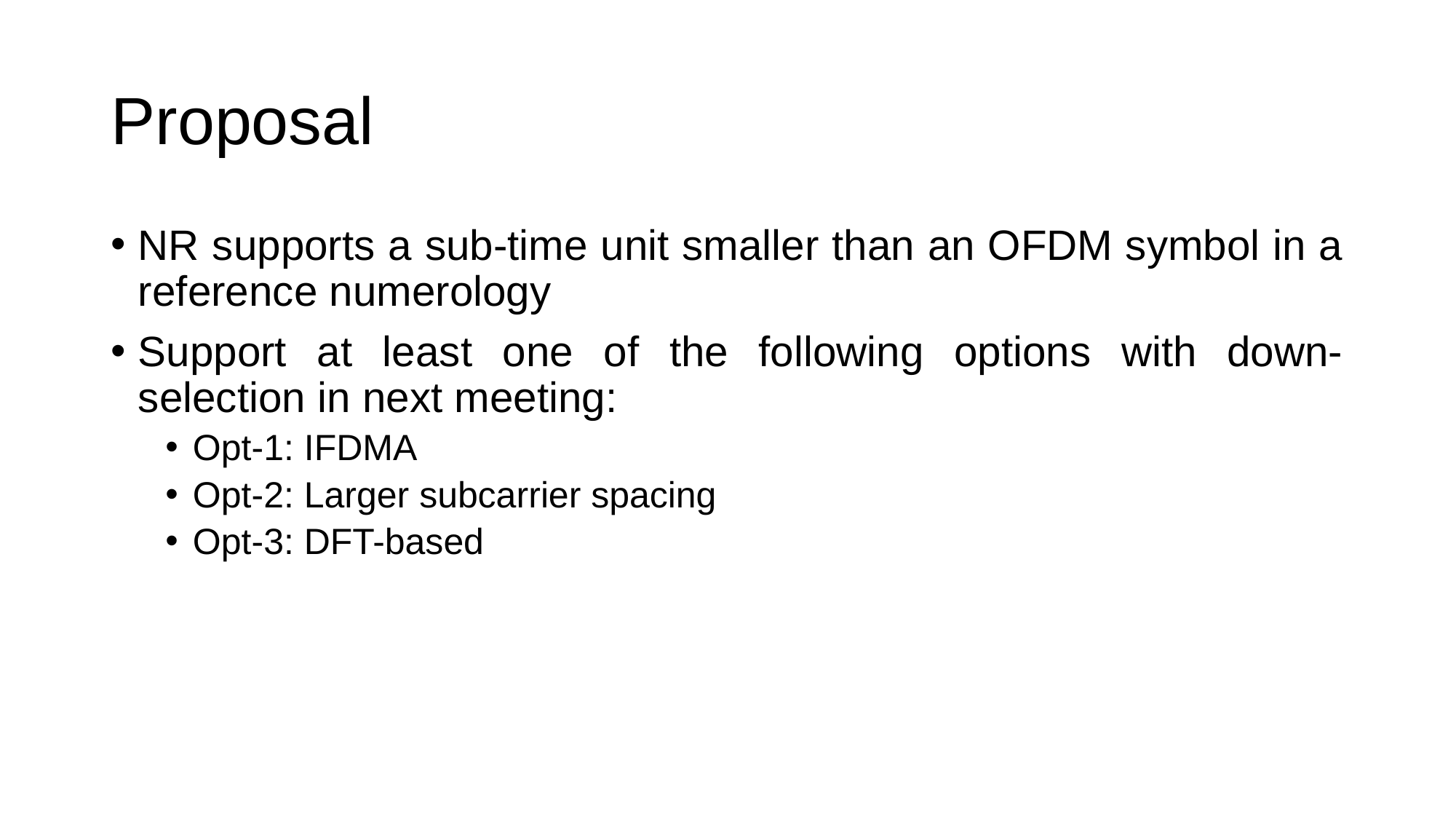

# Proposal
NR supports a sub-time unit smaller than an OFDM symbol in a reference numerology
Support at least one of the following options with down-selection in next meeting:
Opt-1: IFDMA
Opt-2: Larger subcarrier spacing
Opt-3: DFT-based